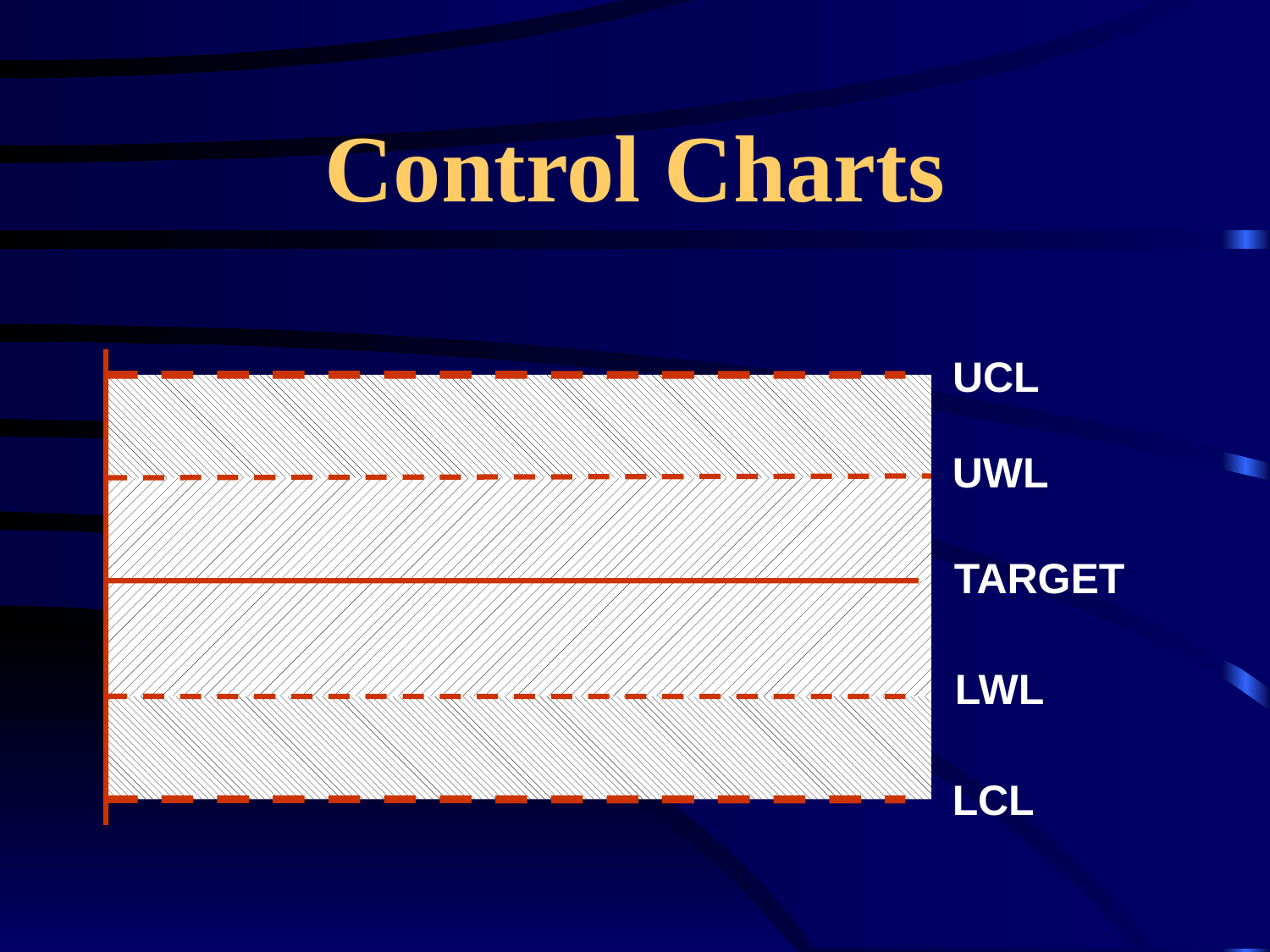

# Control Charts
UCL

UWL
TARGET
LWL
LCL